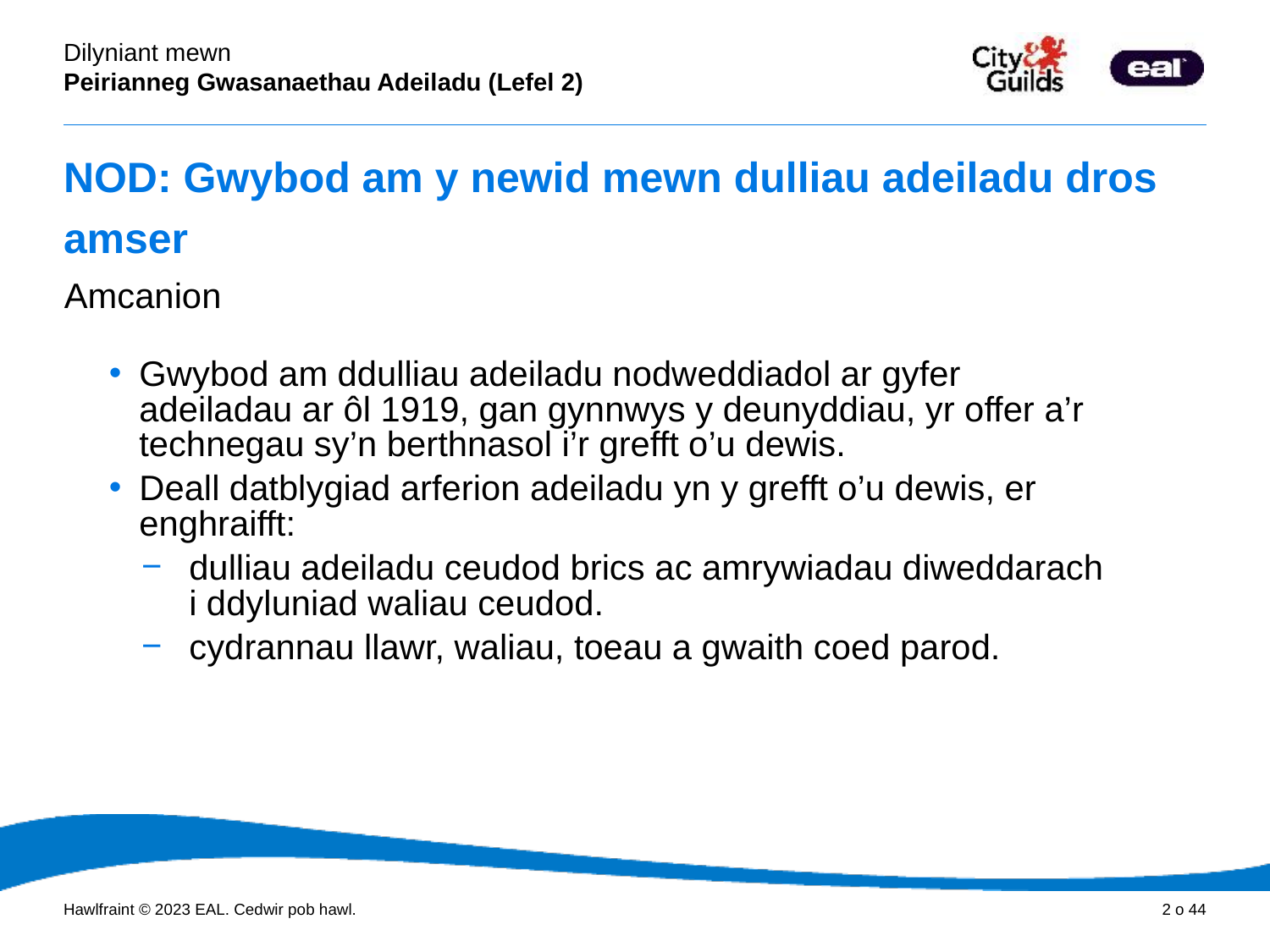

# NOD: Gwybod am y newid mewn dulliau adeiladu dros amser

Amcanion

Gwybod am ddulliau adeiladu nodweddiadol ar gyfer adeiladau ar ôl 1919, gan gynnwys y deunyddiau, yr offer a’r technegau sy’n berthnasol i’r grefft o’u dewis.
Deall datblygiad arferion adeiladu yn y grefft o’u dewis, er enghraifft:
dulliau adeiladu ceudod brics ac amrywiadau diweddarach i ddyluniad waliau ceudod.
cydrannau llawr, waliau, toeau a gwaith coed parod.